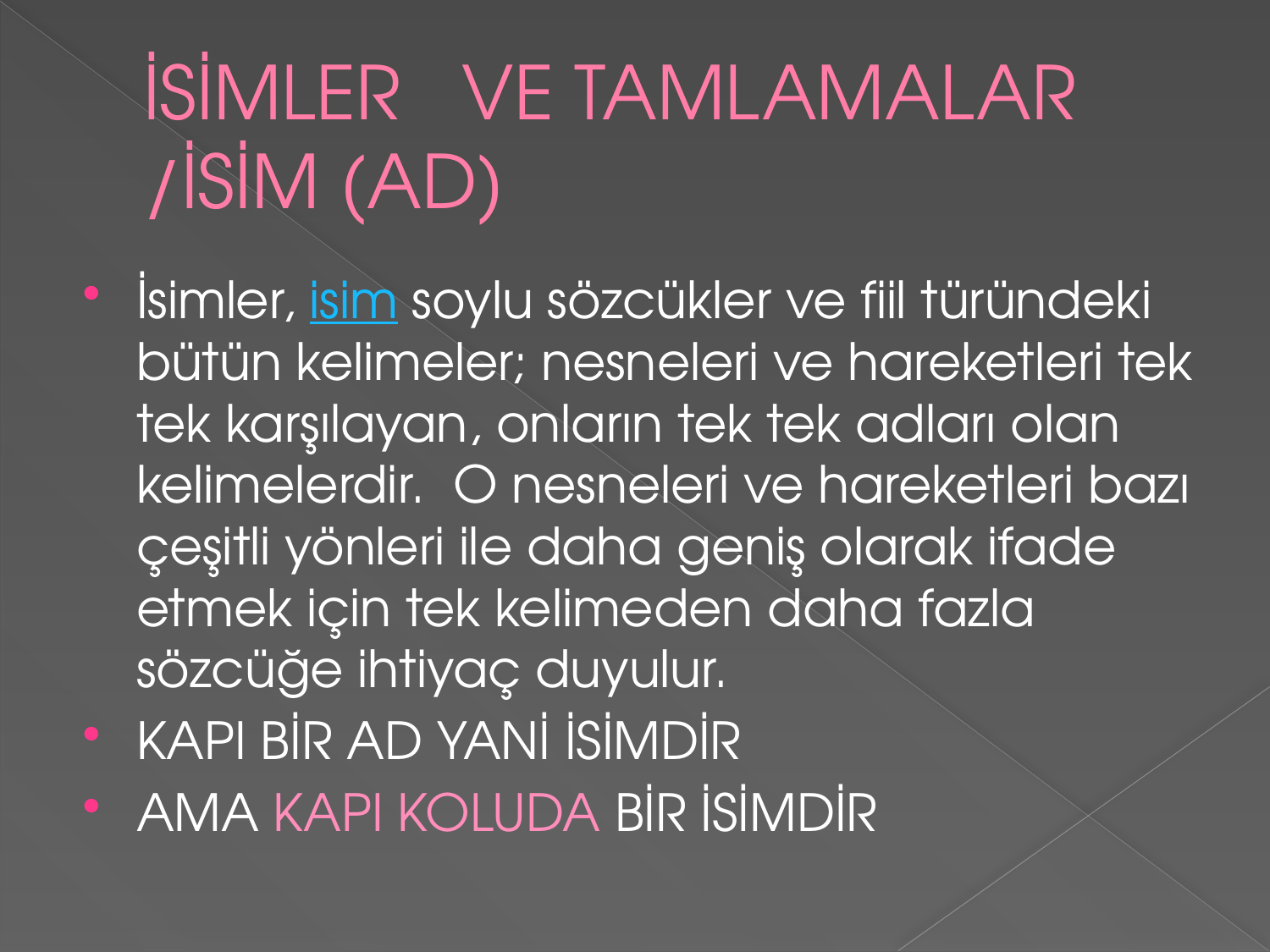

# İSİMLER   VE TAMLAMALAR /İSİM (AD)
İsimler, isim soylu sözcükler ve fiil türündeki bütün kelimeler; nesneleri ve hareketleri tek tek karşılayan, onların tek tek adları olan kelimelerdir.  O nesneleri ve hareketleri bazı çeşitli yönleri ile daha geniş olarak ifade etmek için tek kelimeden daha fazla sözcüğe ihtiyaç duyulur.
KAPI BİR AD YANİ İSİMDİR
AMA KAPI KOLUDA BİR İSİMDİR